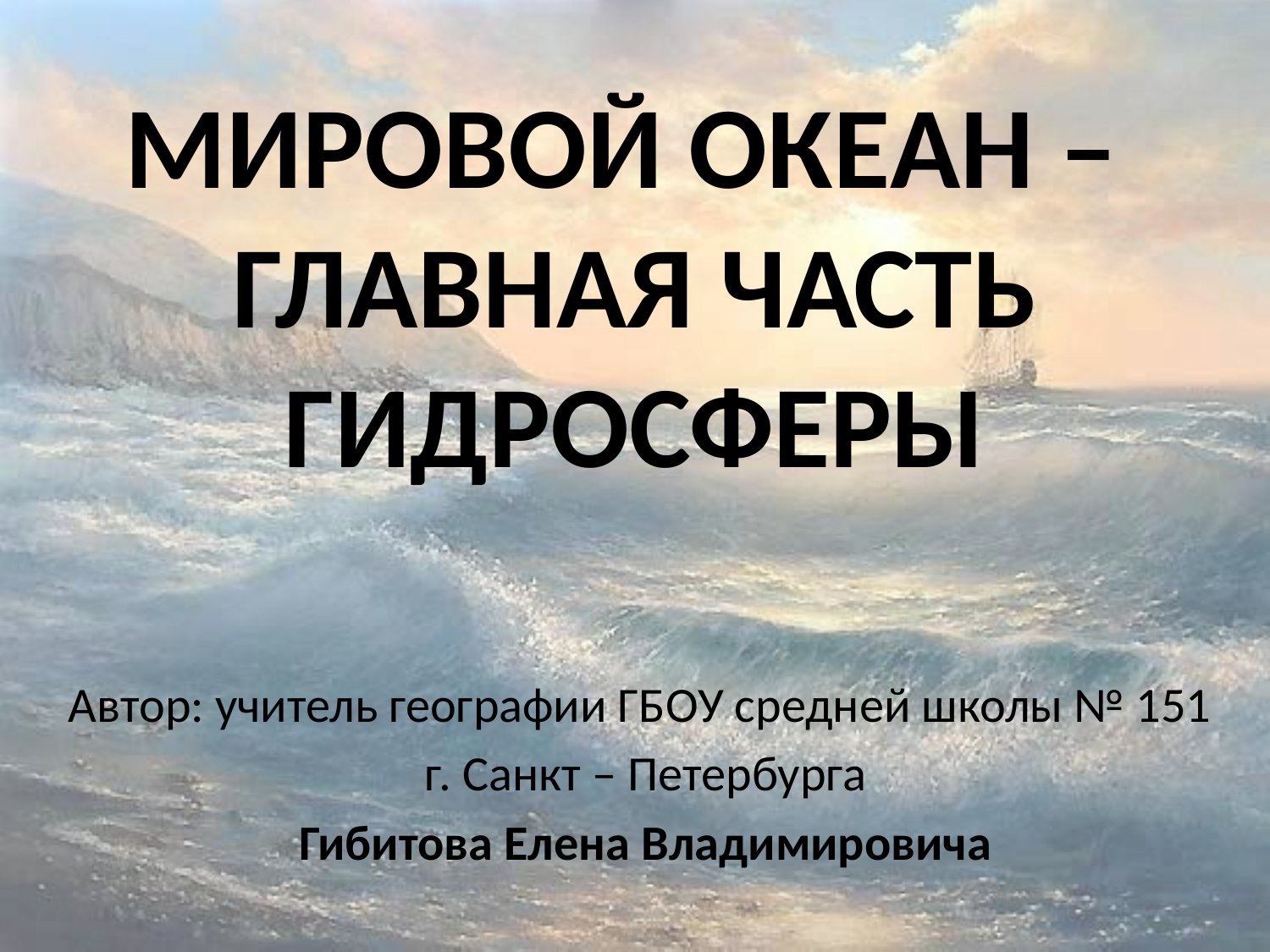

# МИРОВОЙ ОКЕАН – ГЛАВНАЯ ЧАСТЬ ГИДРОСФЕРЫ
Автор: учитель географии ГБОУ средней школы № 151
г. Санкт – Петербурга
Гибитова Елена Владимировича